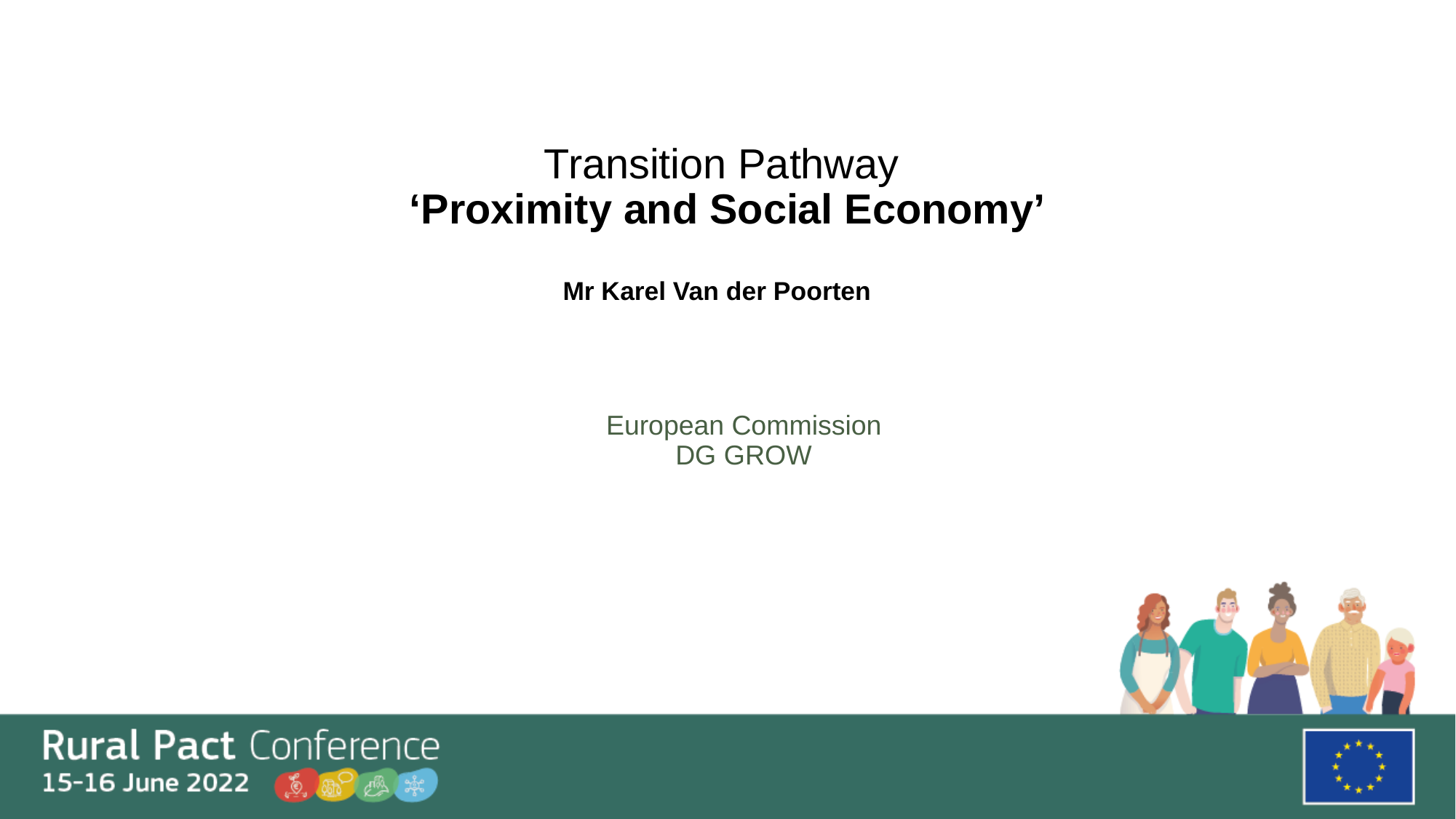

# Transition Pathway ‘Proximity and Social Economy’ Mr Karel Van der Poorten
European Commission
DG GROW